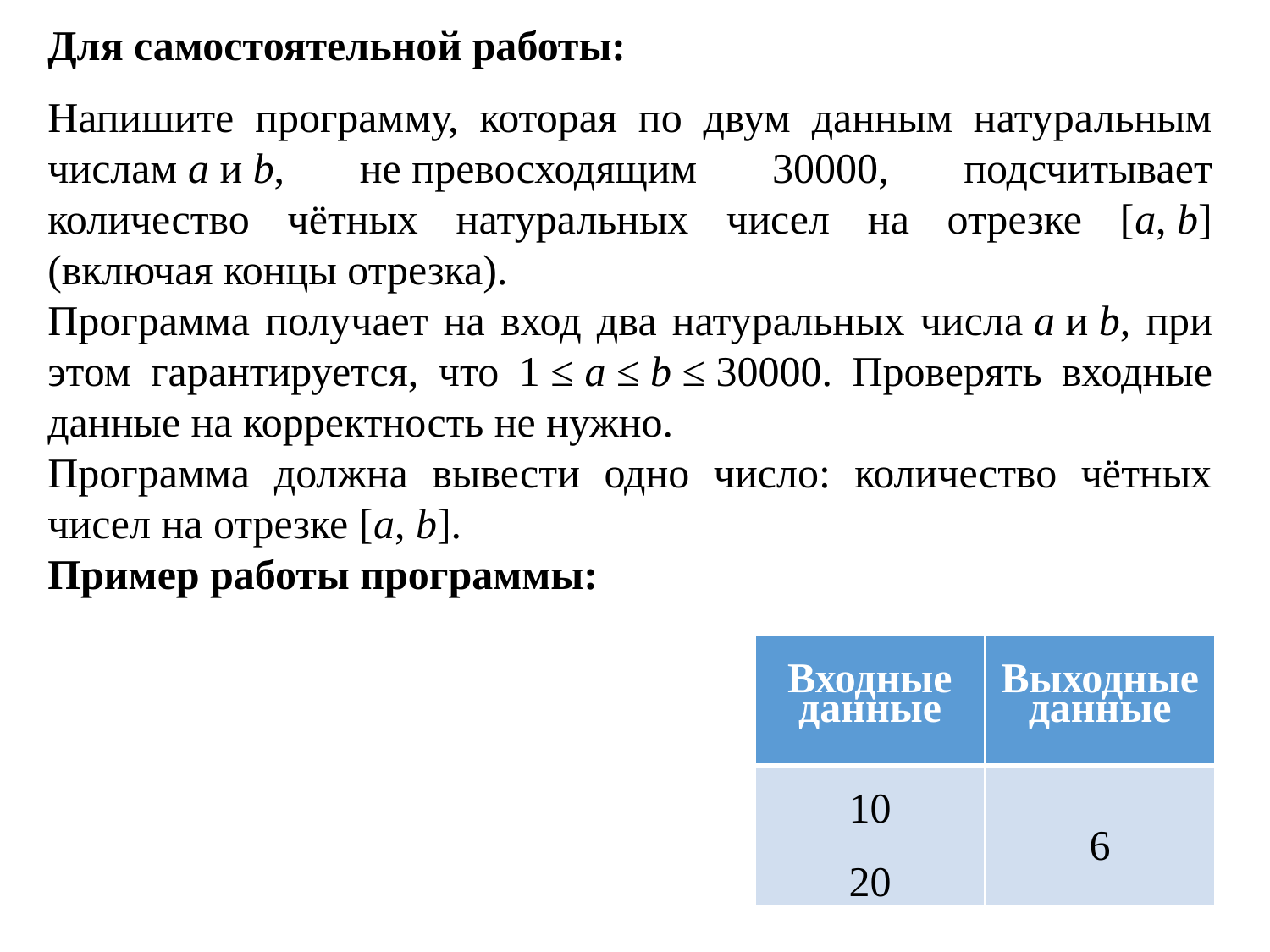

Для самостоятельной работы:
Напишите программу, которая по двум данным натуральным числам a и b, не превосходящим 30000, подсчитывает количество чётных натуральных чисел на отрезке [a, b] (включая концы отрезка).
Программа получает на вход два натуральных числа a и b, при этом гарантируется, что 1 ≤ a ≤ b ≤ 30000. Проверять входные данные на корректность не нужно.
Программа должна вывести одно число: количество чётных чисел на отрезке [a, b].
Пример работы программы:
| Входные данные | Выходные данные |
| --- | --- |
| 10 20 | 6 |